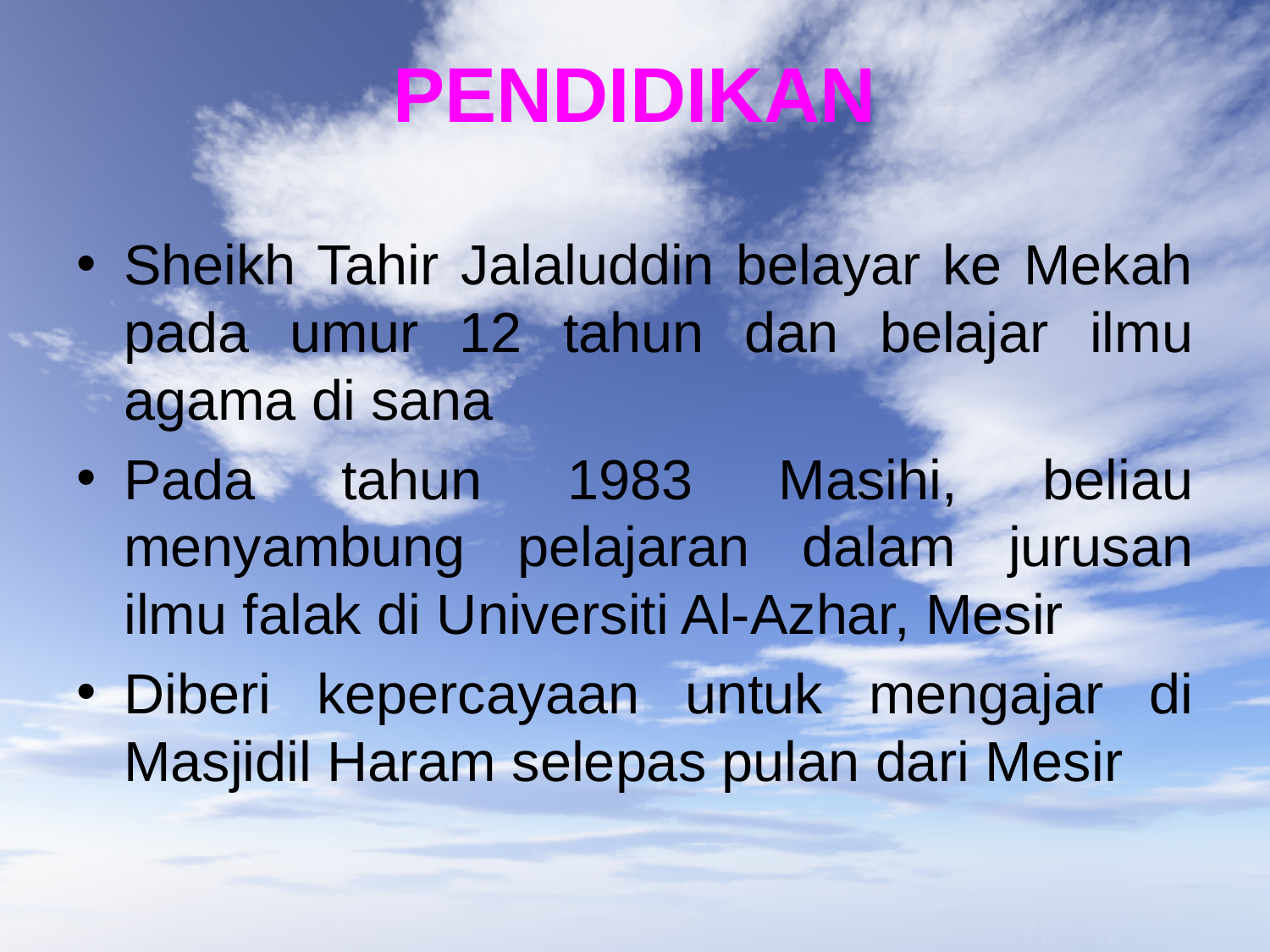

# PENDIDIKAN
Sheikh Tahir Jalaluddin belayar ke Mekah pada umur 12 tahun dan belajar ilmu agama di sana
Pada tahun 1983 Masihi, beliau menyambung pelajaran dalam jurusan ilmu falak di Universiti Al-Azhar, Mesir
Diberi kepercayaan untuk mengajar di Masjidil Haram selepas pulan dari Mesir